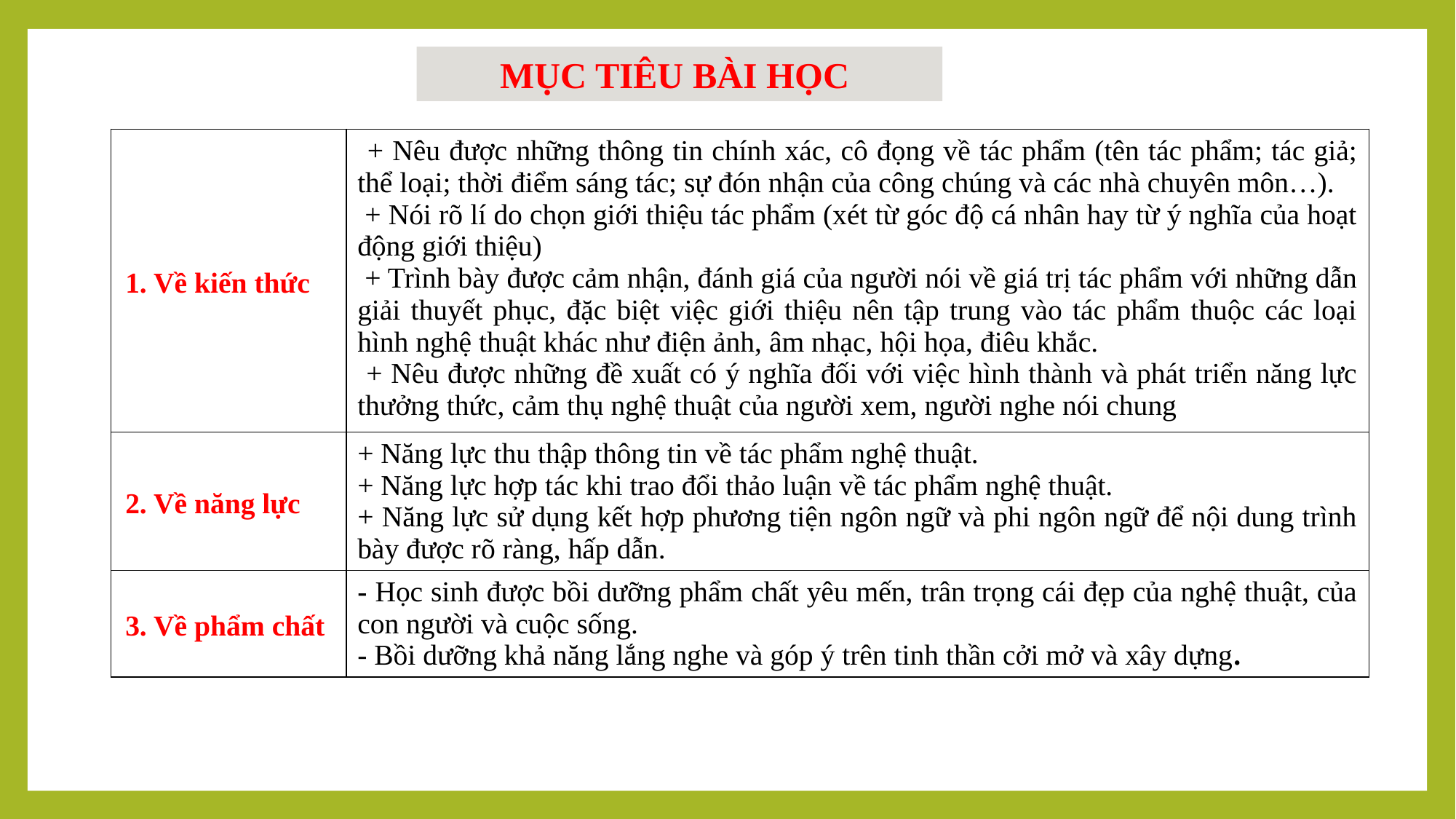

MỤC TIÊU BÀI HỌC
| 1. Về kiến thức | + Nêu được những thông tin chính xác, cô đọng về tác phẩm (tên tác phẩm; tác giả; thể loại; thời điểm sáng tác; sự đón nhận của công chúng và các nhà chuyên môn…). + Nói rõ lí do chọn giới thiệu tác phẩm (xét từ góc độ cá nhân hay từ ý nghĩa của hoạt động giới thiệu) + Trình bày được cảm nhận, đánh giá của người nói về giá trị tác phẩm với những dẫn giải thuyết phục, đặc biệt việc giới thiệu nên tập trung vào tác phẩm thuộc các loại hình nghệ thuật khác như điện ảnh, âm nhạc, hội họa, điêu khắc. + Nêu được những đề xuất có ý nghĩa đối với việc hình thành và phát triển năng lực thưởng thức, cảm thụ nghệ thuật của người xem, người nghe nói chung |
| --- | --- |
| 2. Về năng lực | + Năng lực thu thập thông tin về tác phẩm nghệ thuật. + Năng lực hợp tác khi trao đổi thảo luận về tác phẩm nghệ thuật. + Năng lực sử dụng kết hợp phương tiện ngôn ngữ và phi ngôn ngữ để nội dung trình bày được rõ ràng, hấp dẫn. |
| 3. Về phẩm chất | - Học sinh được bồi dưỡng phẩm chất yêu mến, trân trọng cái đẹp của nghệ thuật, của con người và cuộc sống. - Bồi dưỡng khả năng lắng nghe và góp ý trên tinh thần cởi mở và xây dựng. |